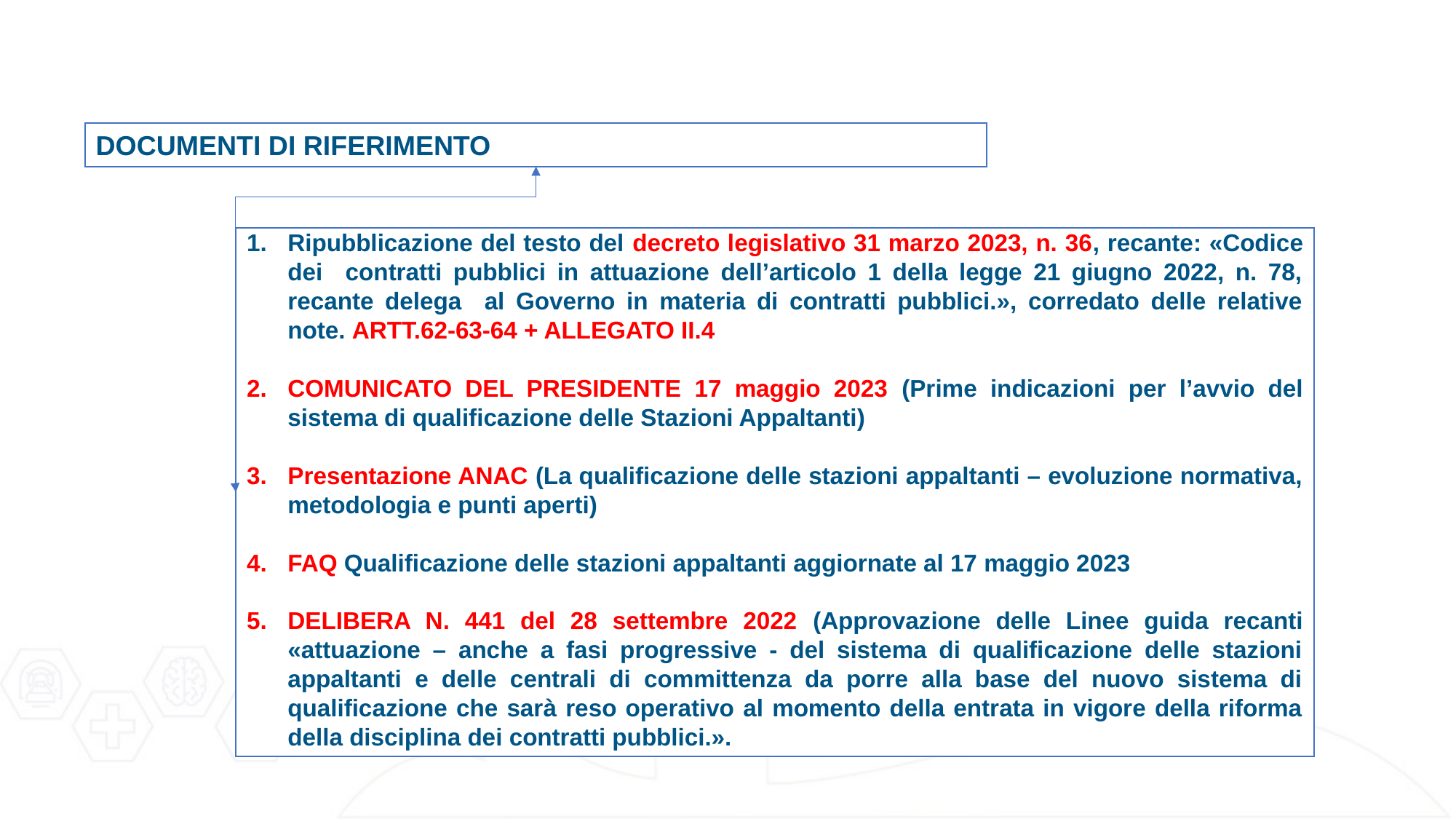

DOCUMENTI DI RIFERIMENTO
Ripubblicazione del testo del decreto legislativo 31 marzo 2023, n. 36, recante: «Codice dei  contratti pubblici in attuazione dell’articolo 1 della legge 21 giugno 2022, n. 78, recante delega  al Governo in materia di contratti pubblici.», corredato delle relative note. ARTT.62-63-64 + ALLEGATO II.4

COMUNICATO DEL PRESIDENTE 17 maggio 2023 (Prime indicazioni per l’avvio del sistema di qualificazione delle Stazioni Appaltanti)

Presentazione ANAC (La qualificazione delle stazioni appaltanti – evoluzione normativa, metodologia e punti aperti)

FAQ Qualificazione delle stazioni appaltanti aggiornate al 17 maggio 2023

DELIBERA N. 441 del 28 settembre 2022 (Approvazione delle Linee guida recanti «attuazione – anche a fasi progressive - del sistema di qualificazione delle stazioni appaltanti e delle centrali di committenza da porre alla base del nuovo sistema di qualificazione che sarà reso operativo al momento della entrata in vigore della riforma della disciplina dei contratti pubblici.».